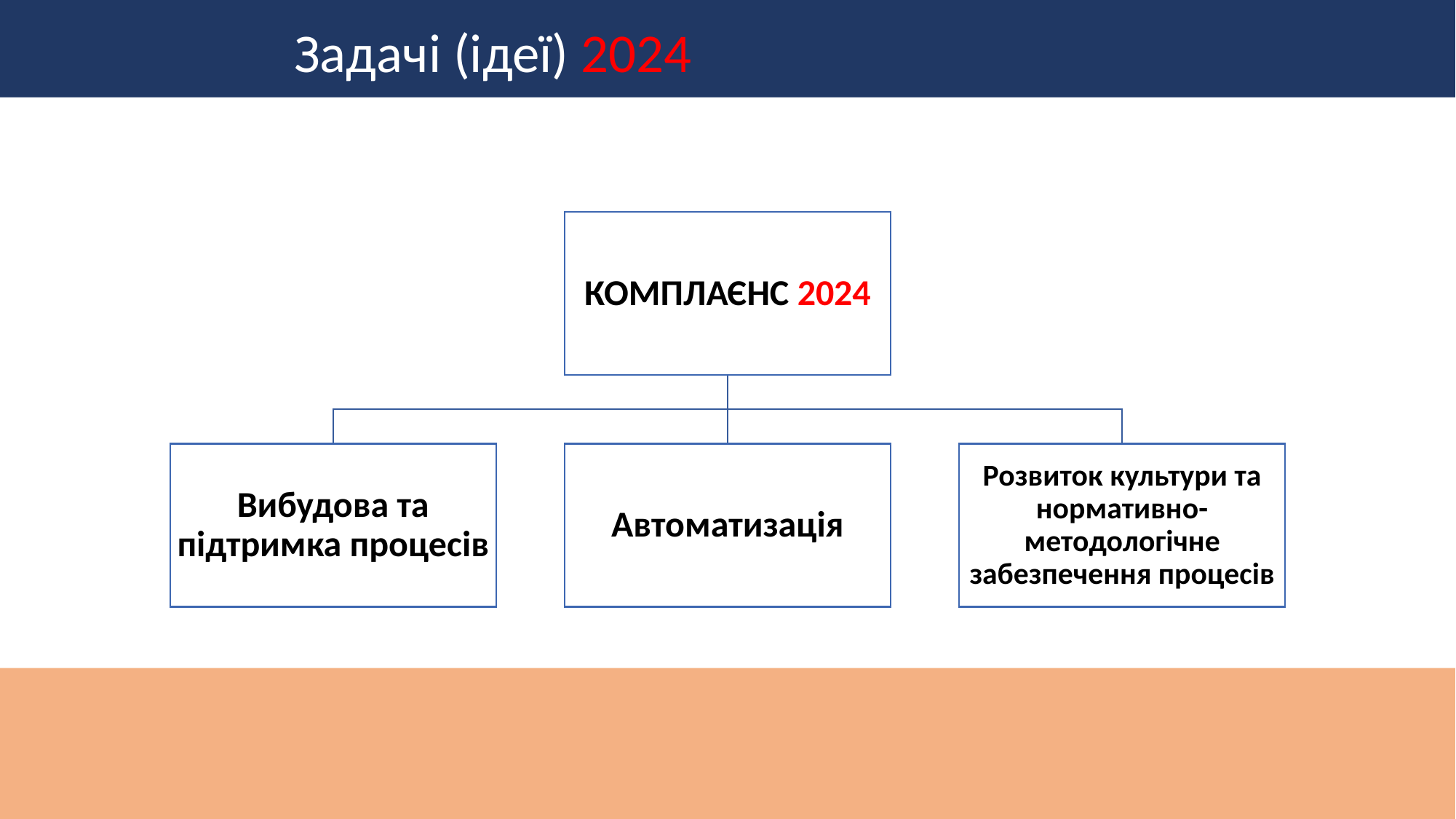

Задачі (ідеї) 2024

КОМПЛАЄНС 2024

Вибудова та підтримка процесів

Автоматизація

Розвиток культури та нормативно-методологічне забезпечення процесів